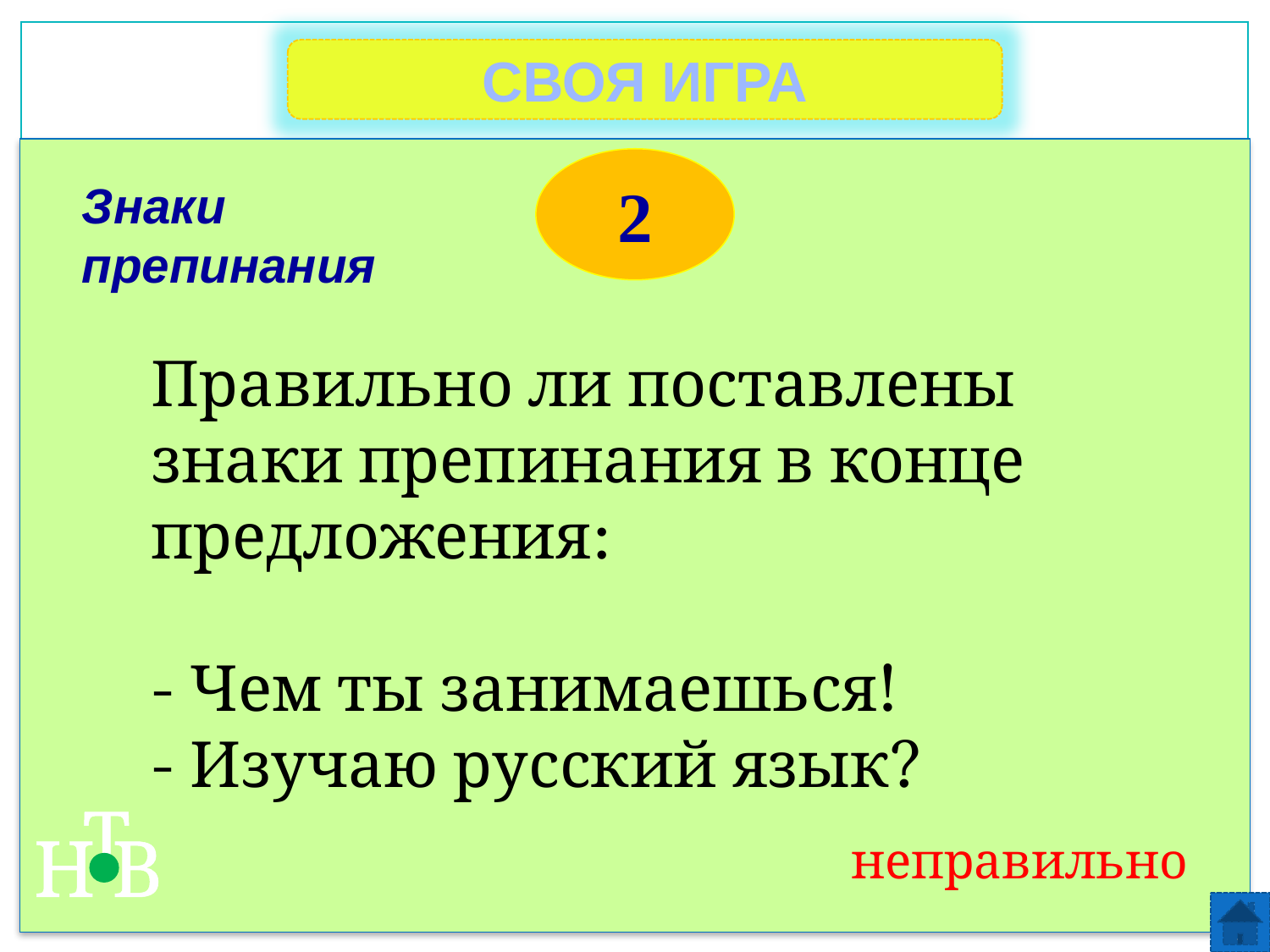

СВОЯ ИГРА

2
Знаки препинания
Правильно ли поставлены знаки препинания в конце предложения:

- Чем ты занимаешься!
- Изучаю русский язык?
Т
Н
В
неправильно